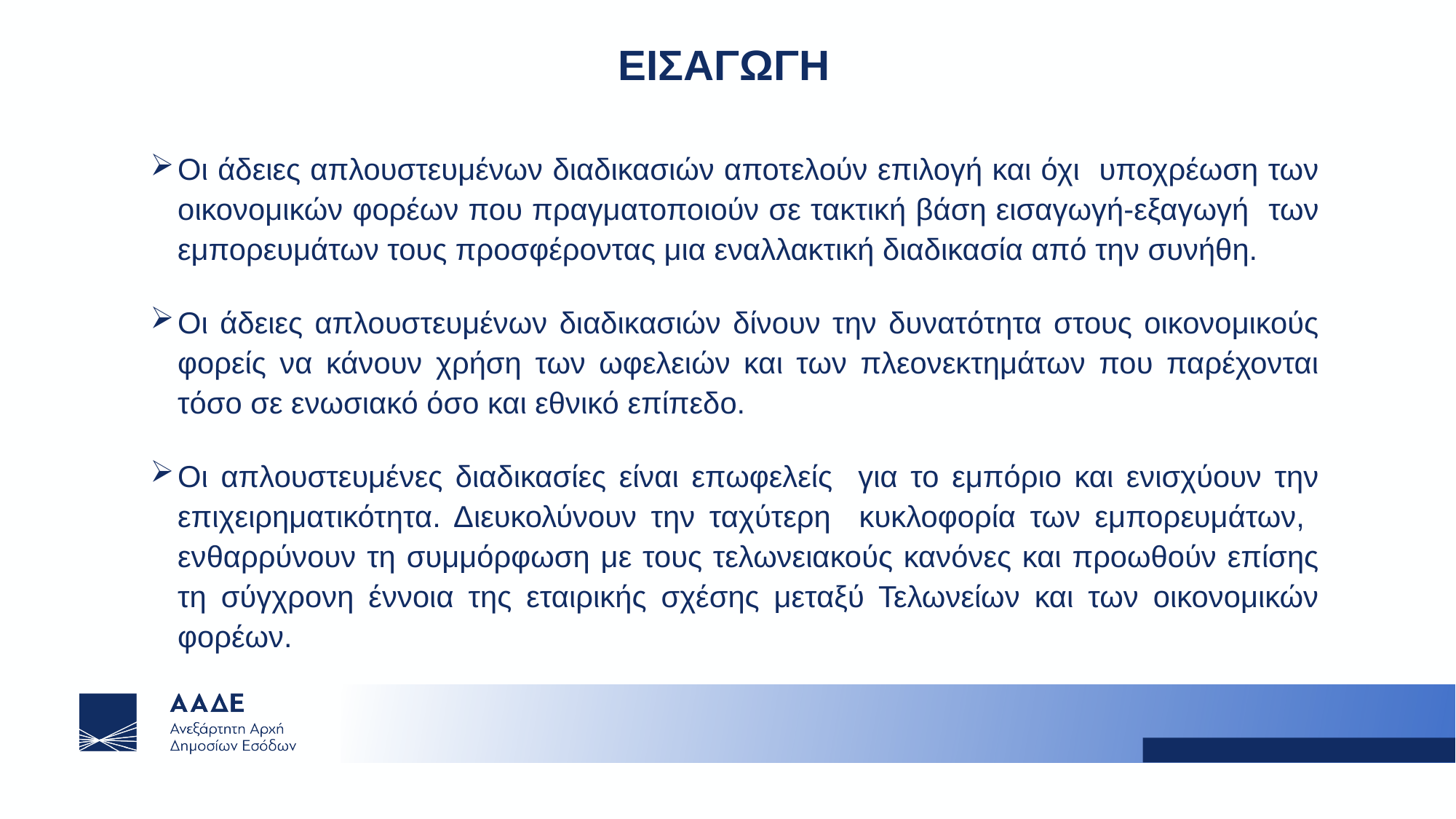

# ΕΙΣΑΓΩΓΗ
Οι άδειες απλουστευμένων διαδικασιών αποτελούν επιλογή και όχι  υποχρέωση των οικονομικών φορέων που πραγματοποιούν σε τακτική βάση εισαγωγή-εξαγωγή  των εμπορευμάτων τους προσφέροντας μια εναλλακτική διαδικασία από την συνήθη.
Οι άδειες απλουστευμένων διαδικασιών δίνουν την δυνατότητα στους οικονομικούς φορείς να κάνουν χρήση των ωφελειών και των πλεονεκτημάτων που παρέχονται τόσο σε ενωσιακό όσο και εθνικό επίπεδο.
Οι απλουστευμένες διαδικασίες είναι επωφελείς  για το εμπόριο και ενισχύουν την επιχειρηματικότητα. Διευκολύνουν την ταχύτερη  κυκλοφορία των εμπορευμάτων,  ενθαρρύνουν τη συμμόρφωση με τους τελωνειακούς κανόνες και προωθούν επίσης τη σύγχρονη έννοια της εταιρικής σχέσης μεταξύ Τελωνείων και των οικονομικών φορέων.